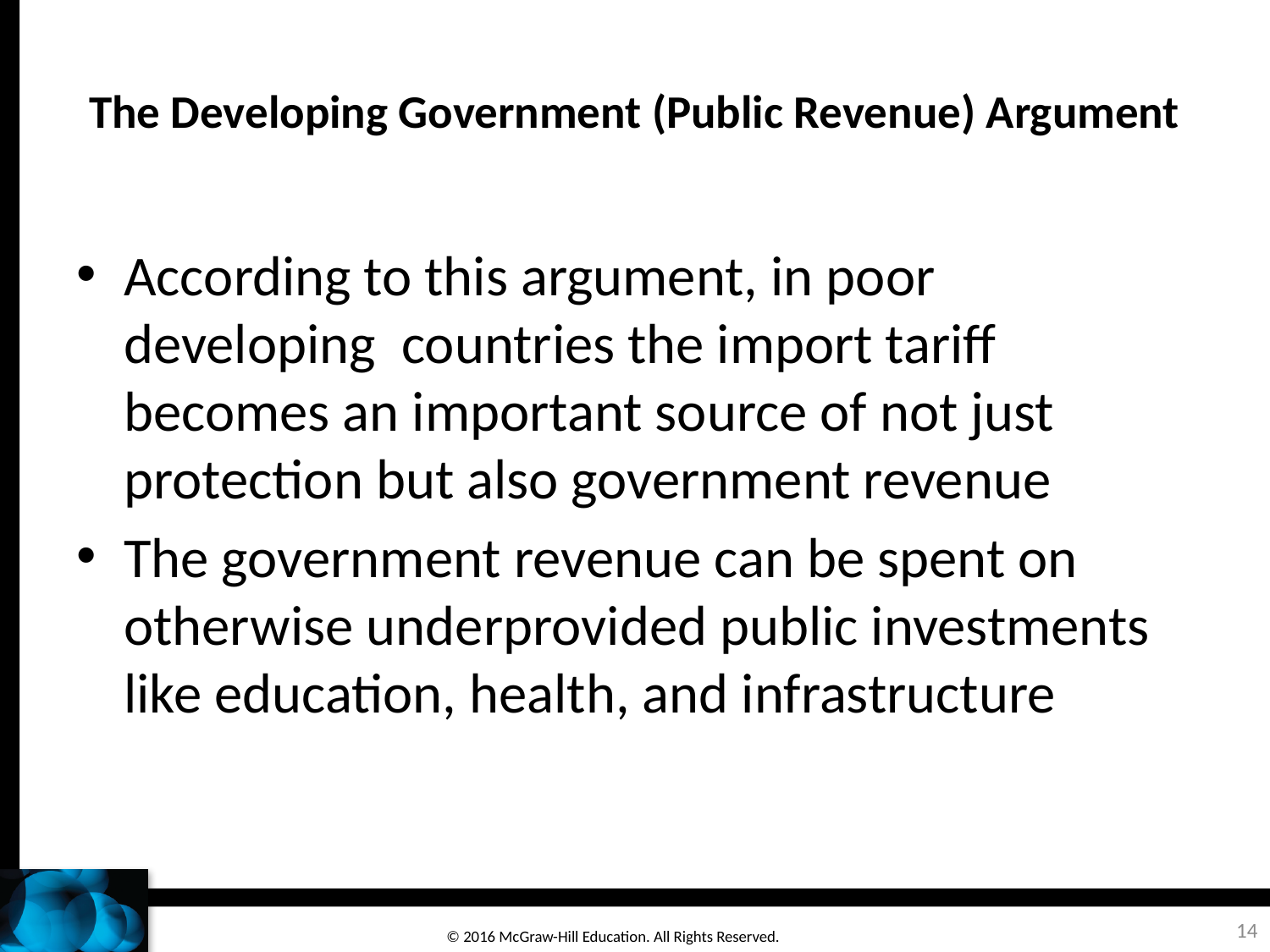

# The Developing Government (Public Revenue) Argument
According to this argument, in poor developing  countries the import tariff becomes an important source of not just protection but also government revenue
The government revenue can be spent on otherwise underprovided public investments like education, health, and infrastructure
14
© 2016 McGraw-Hill Education. All Rights Reserved.